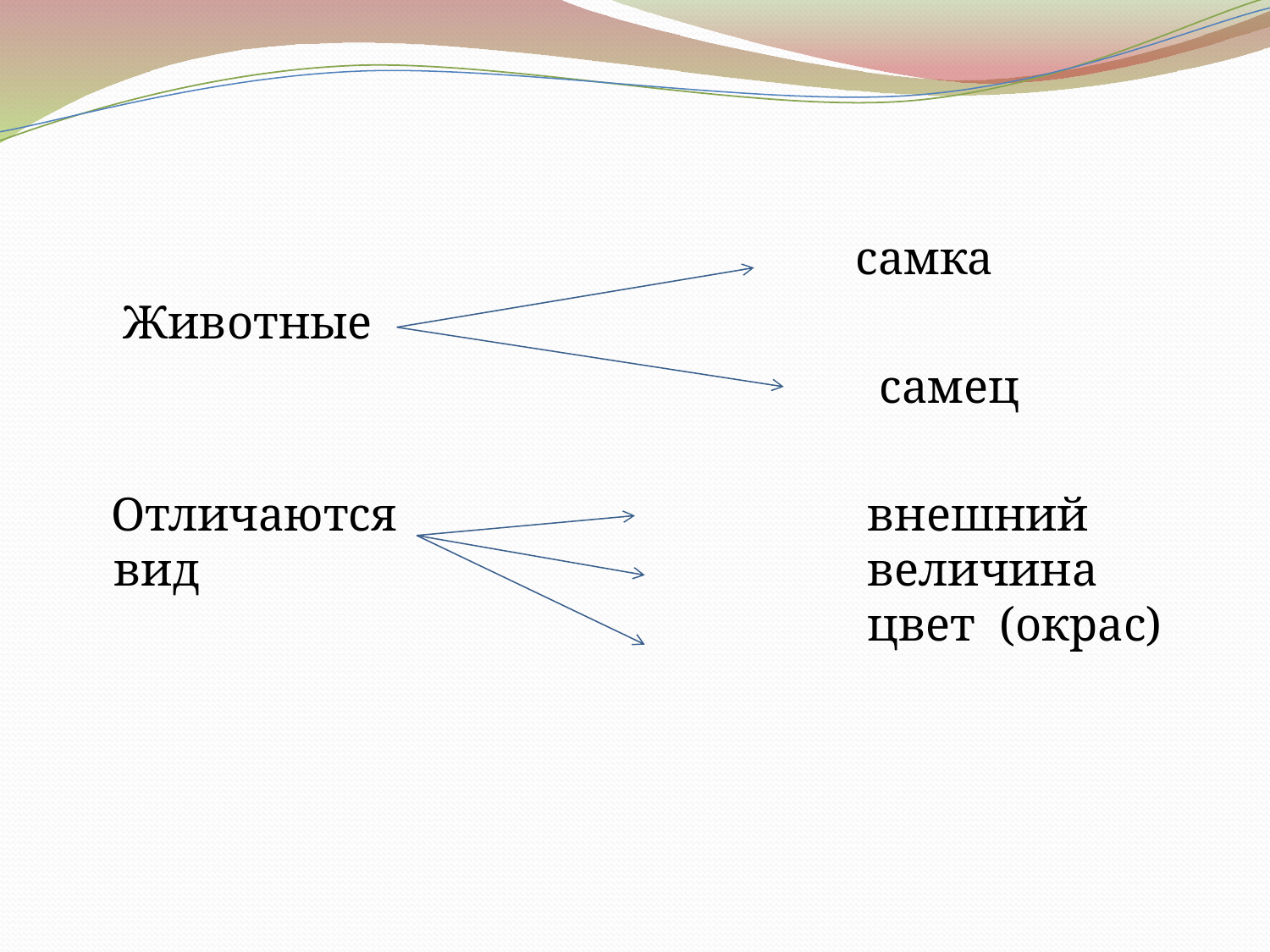

самка
    Животные
						           самец

   Отличаются 			          внешний  вид 					          величина 						          цвет  (окрас)